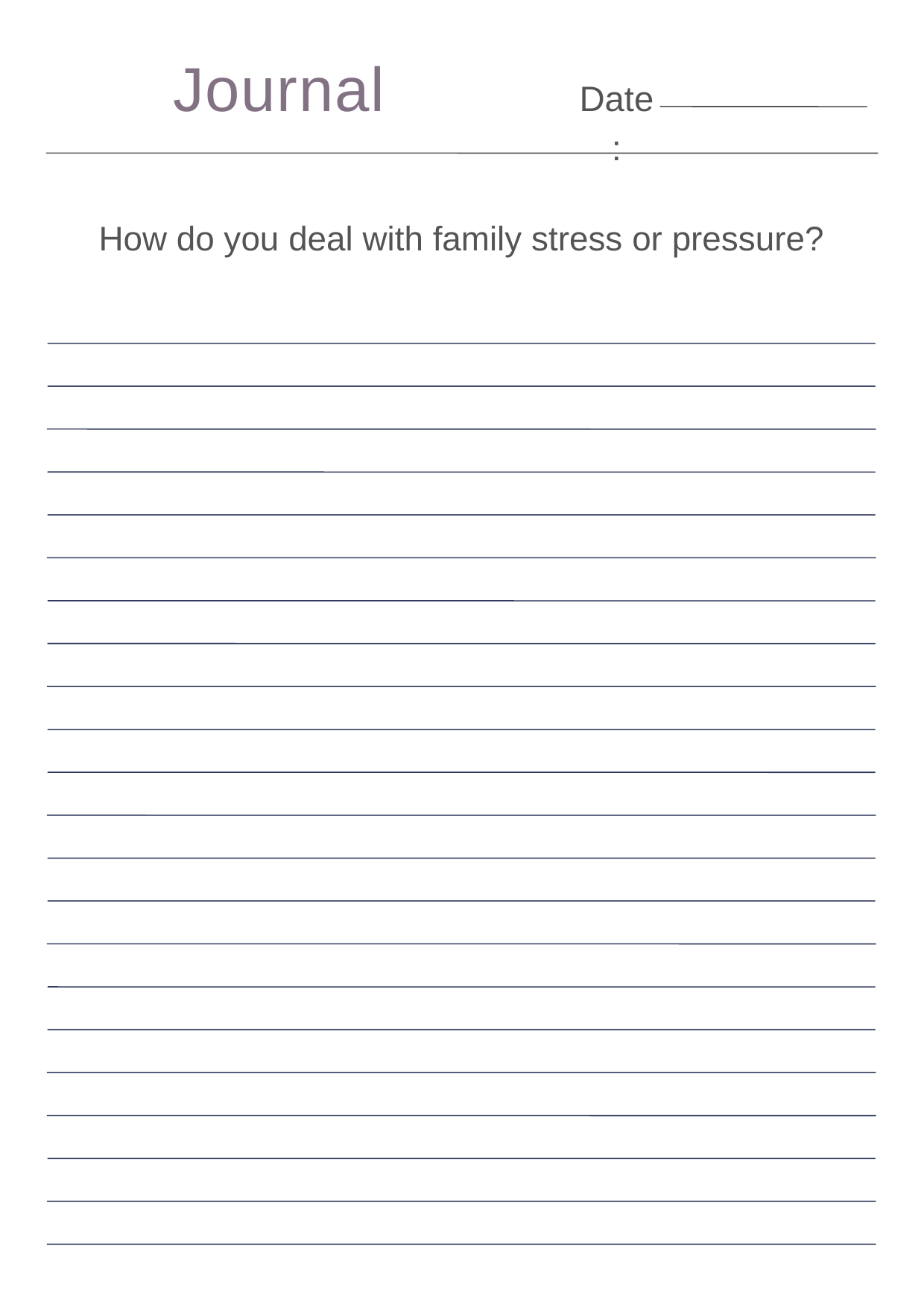

Journal
Date:

How do you deal with family stress or pressure?